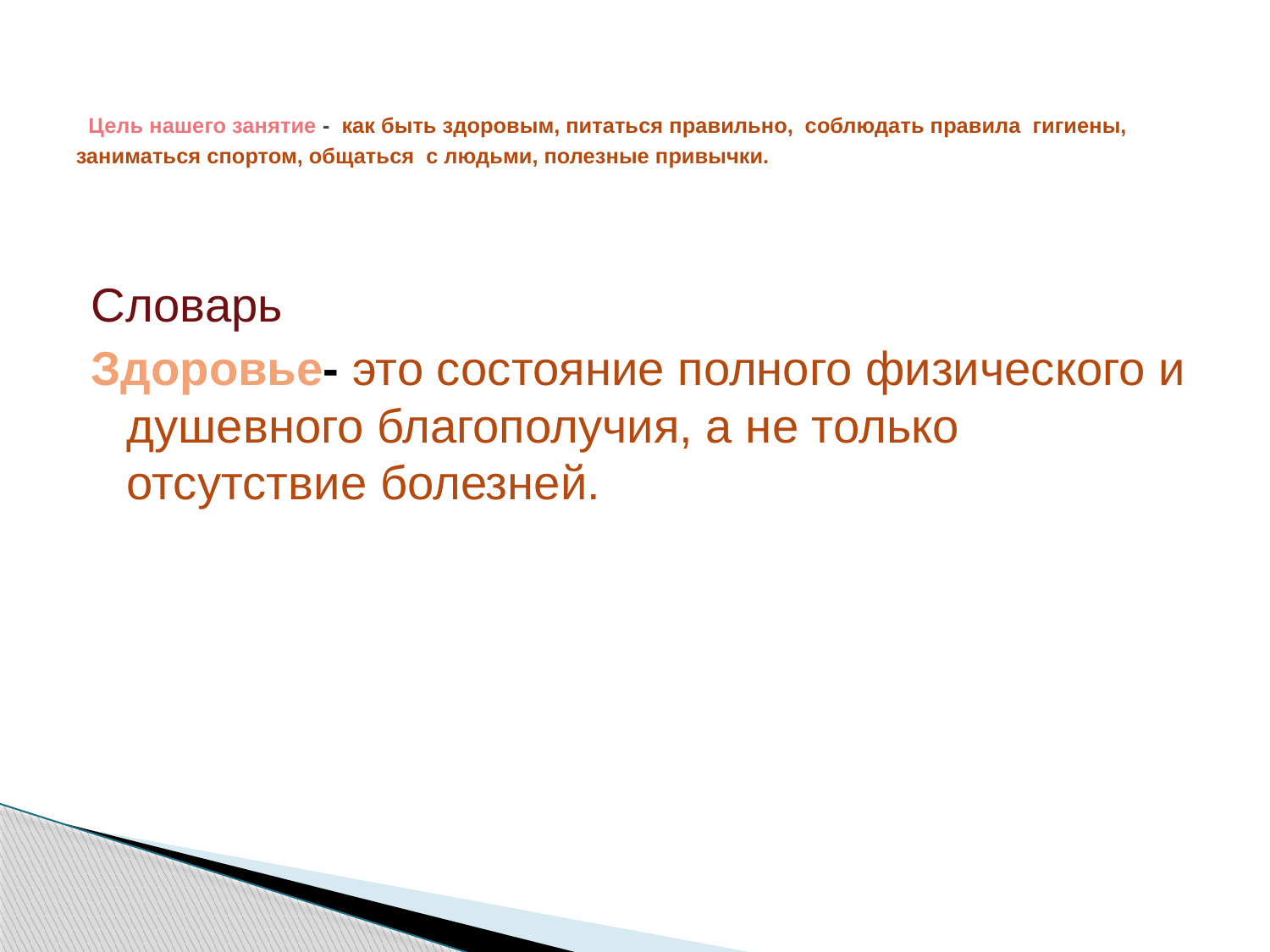

# Цель нашего занятие -  как быть здоровым, питаться правильно,  соблюдать правила  гигиены, заниматься спортом, общаться  с людьми, полезные привычки.
Словарь
Здоровье- это состояние полного физического и душевного благополучия, а не только отсутствие болезней.